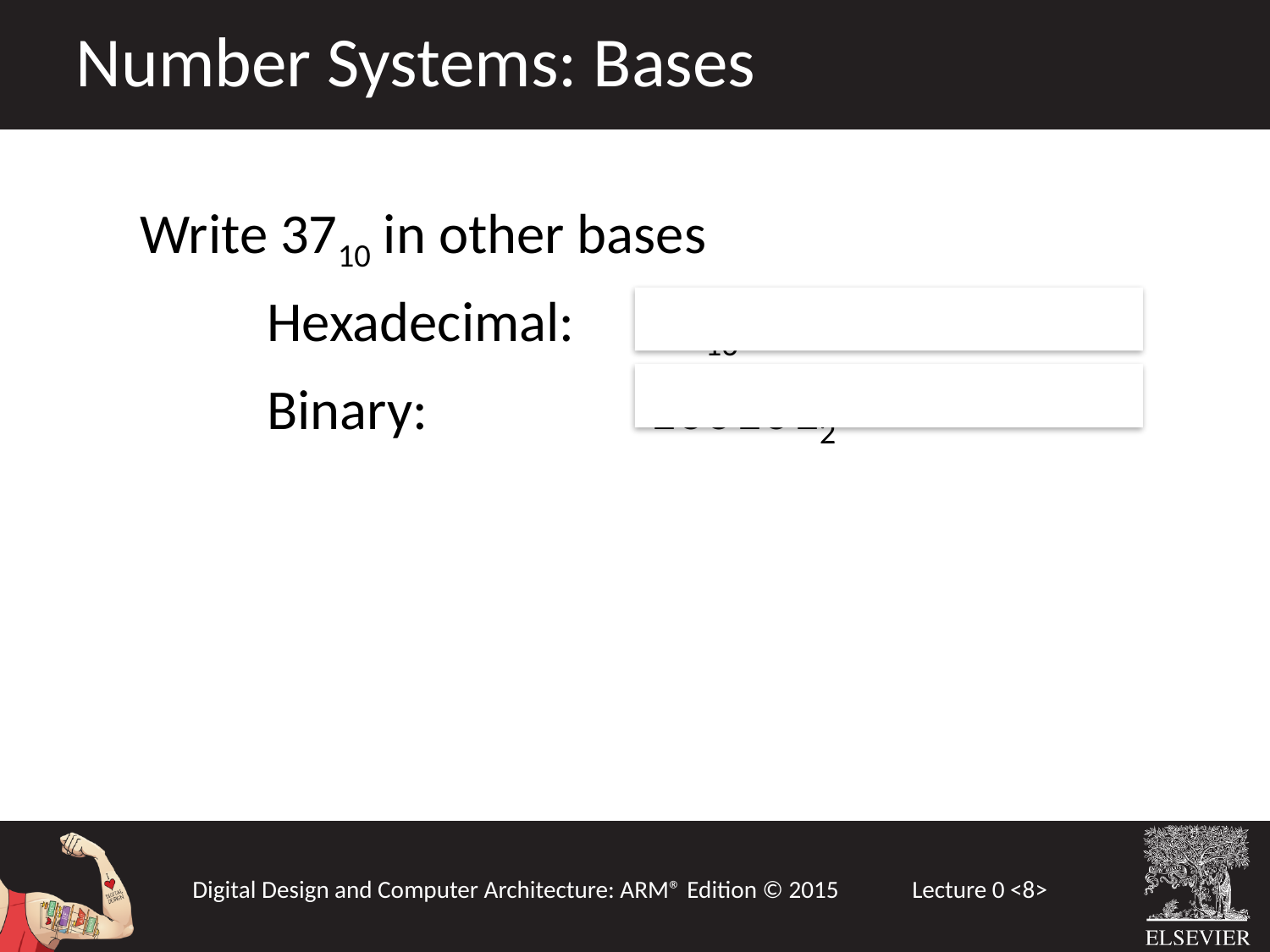

Number Systems: Bases
Write 3710 in other bases
	Hexadecimal: 	2516
	Binary: 		1001012